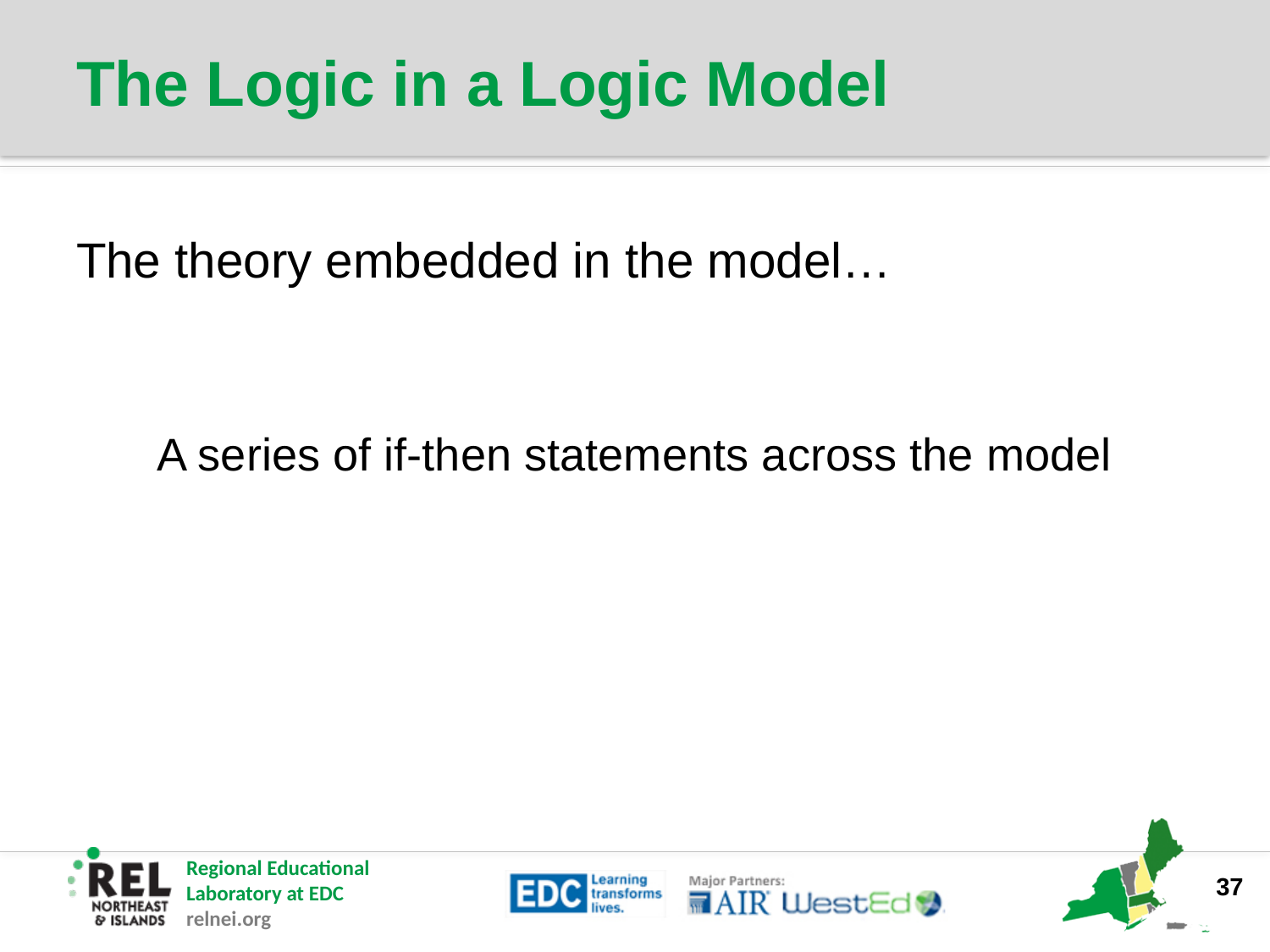

# The Logic in a Logic Model
The theory embedded in the model…

A series of if-then statements across the model
37